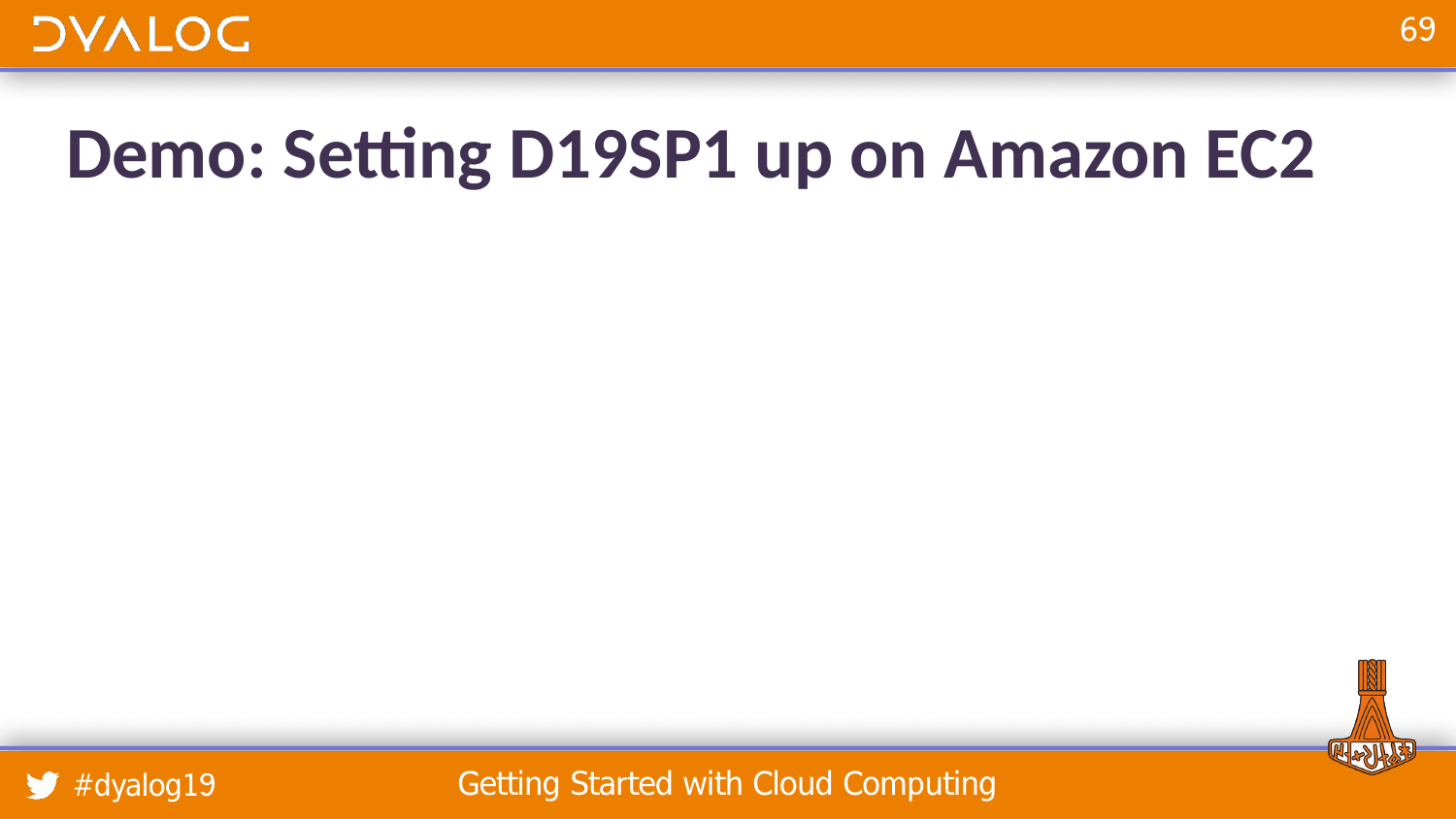

# Demo: Setting D19SP1 up on Amazon EC2